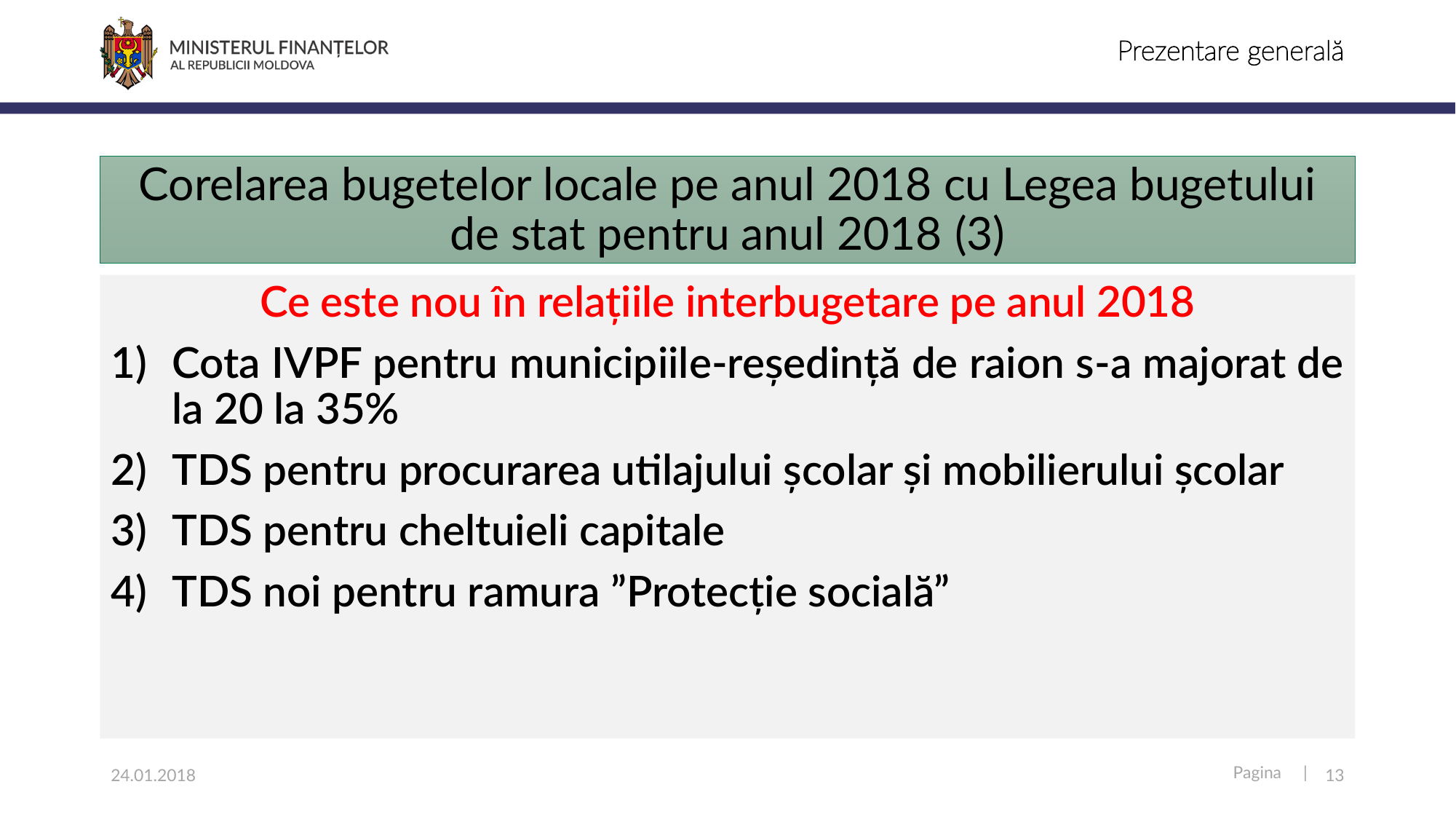

Prezentare generală
# Corelarea bugetelor locale pe anul 2018 cu Legea bugetului de stat pentru anul 2018 (3)
Ce este nou în relațiile interbugetare pe anul 2018
Cota IVPF pentru municipiile-reședință de raion s-a majorat de la 20 la 35%
TDS pentru procurarea utilajului școlar și mobilierului școlar
TDS pentru cheltuieli capitale
TDS noi pentru ramura ”Protecție socială”
24.01.2018
13